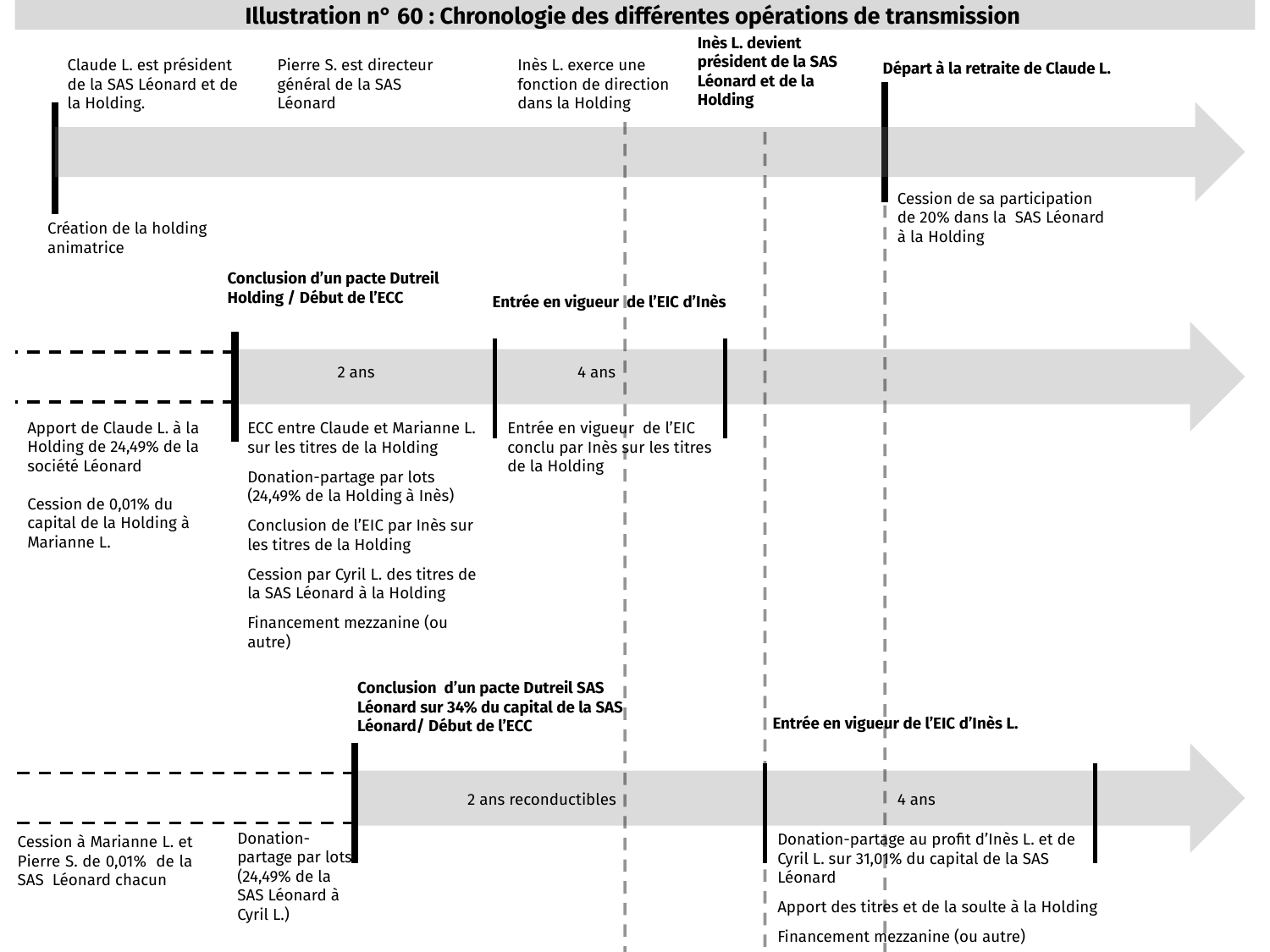

Illustration n° 60 : Chronologie des différentes opérations de transmission
Inès L. devient président de la SAS Léonard et de la Holding
Claude L. est président de la SAS Léonard et de la Holding.
Pierre S. est directeur général de la SAS Léonard
Inès L. exerce une fonction de direction dans la Holding
Départ à la retraite de Claude L.

Cession de sa participation de 20% dans la  SAS Léonard à la Holding
Création de la holding animatrice
Conclusion d’un pacte Dutreil Holding / Début de l’ECC
Entrée en vigueur  de l’EIC d’Inès

2 ans
4 ans
Apport de Claude L. à la Holding de 24,49% de la société Léonard

Cession de 0,01% du capital de la Holding à Marianne L.
ECC entre Claude et Marianne L. sur les titres de la Holding
Donation-partage par lots (24,49% de la Holding à Inès)
Conclusion de l’EIC par Inès sur les titres de la Holding
Cession par Cyril L. des titres de la SAS Léonard à la Holding
Financement mezzanine (ou autre)
Entrée en vigueur  de l’EIC
conclu par Inès sur les titres de la Holding
Conclusion  d’un pacte Dutreil SAS Léonard sur 34% du capital de la SAS Léonard/ Début de l’ECC
Entrée en vigueur de l’EIC d’Inès L.

2 ans reconductibles
4 ans
Donation-partage par lots (24,49% de la SAS Léonard à Cyril L.)
Donation-partage au profit d’Inès L. et de Cyril L. sur 31,01% du capital de la SAS Léonard
Apport des titres et de la soulte à la Holding
Financement mezzanine (ou autre)
Cession à Marianne L. et Pierre S. de 0,01%  de la SAS  Léonard chacun